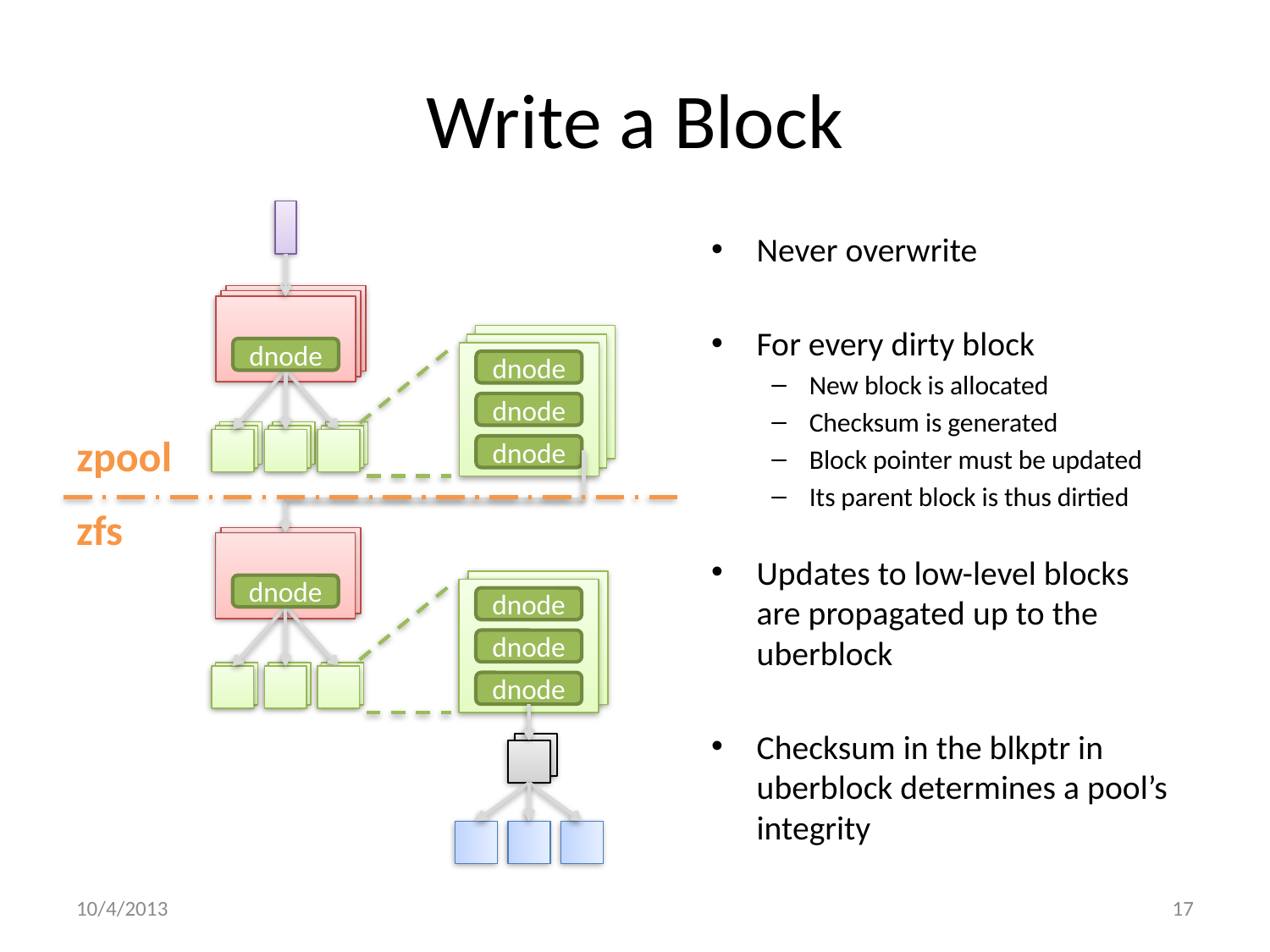

# Write a Block

Never overwrite

For every dirty block
New block is allocated
Checksum is generated
Block pointer must be updated
Its parent block is thus dirtied

Updates to low-level blocks are propagated up to the uberblock

Checksum in the blkptr in uberblock determines a pool’s integrity

dnode

dnode
dnode

zpool

dnode
zfs

dnode

dnode
dnode

dnode

10/4/2013
17